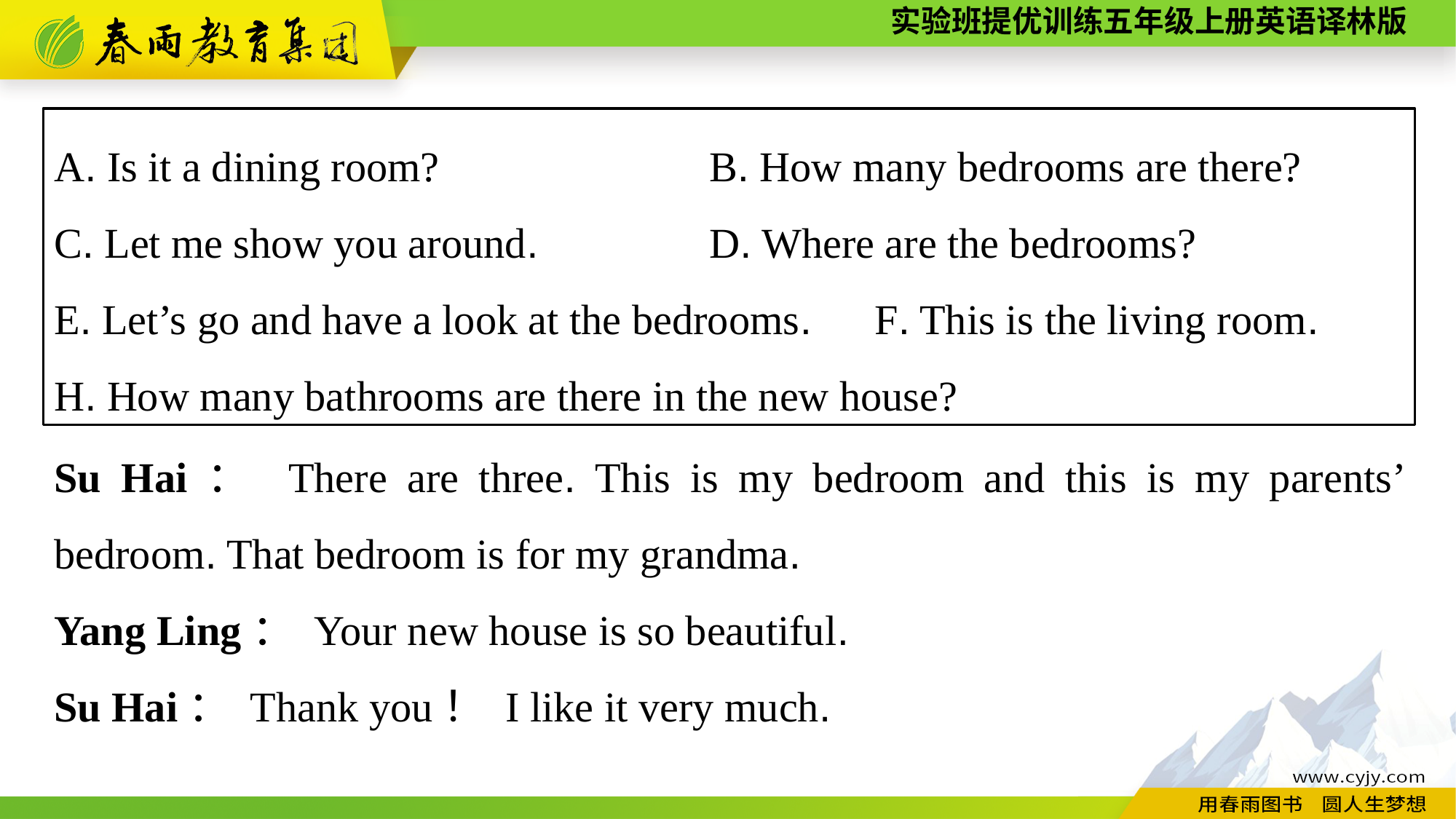

A. Is it a dining room?　　　　	B. How many bedrooms are there?
C. Let me show you around.		D. Where are the bedrooms?
E. Let’s go and have a look at the bedrooms.　F. This is the living room.
H. How many bathrooms are there in the new house?
Su Hai： There are three. This is my bedroom and this is my parents’ bedroom. That bedroom is for my grandma.
Yang Ling： Your new house is so beautiful.
Su Hai： Thank you！ I like it very much.